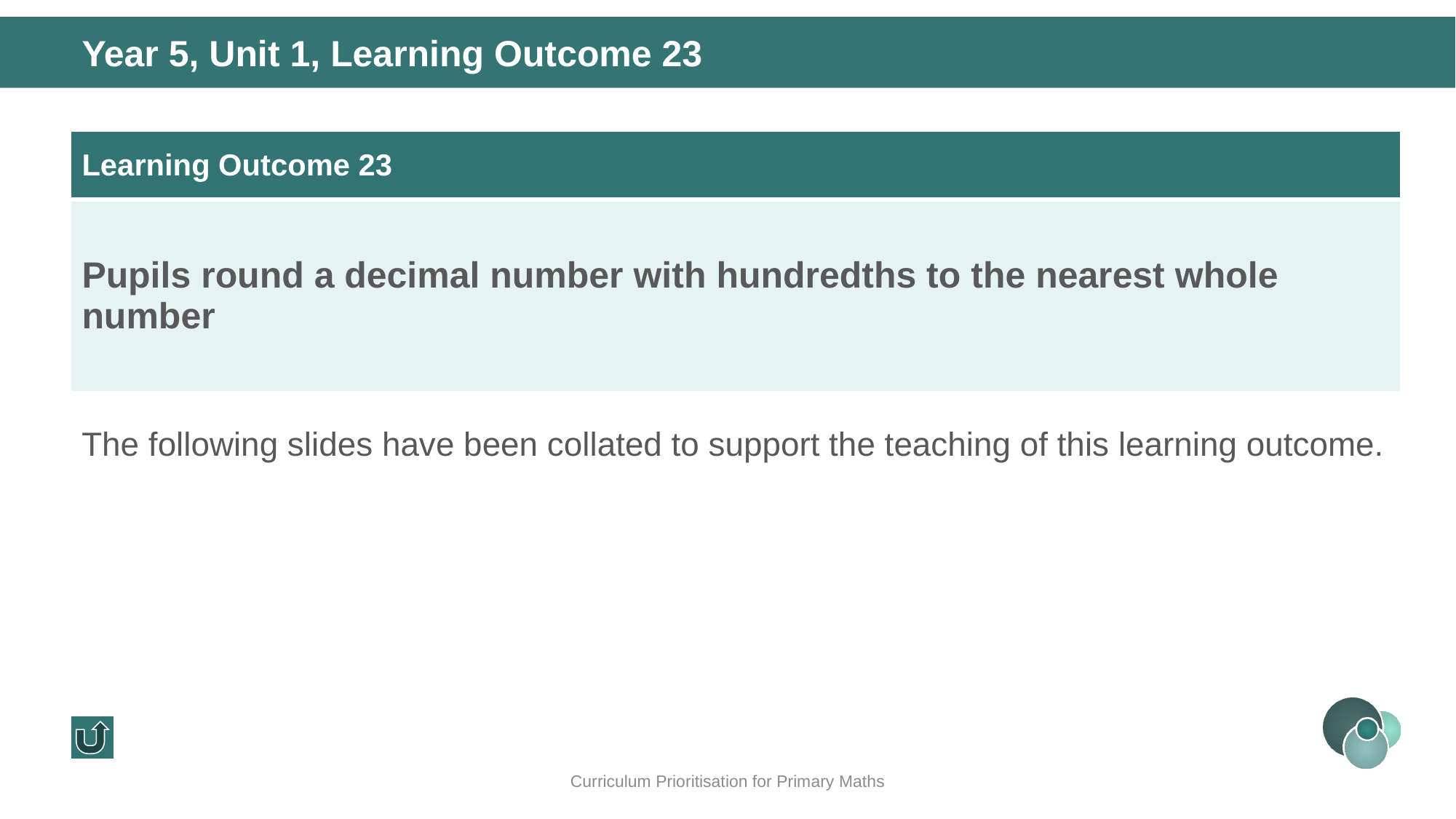

Year 5, Unit 1, Learning Outcome 23
| Learning Outcome 23 |
| --- |
| Pupils round a decimal number with hundredths to the nearest whole number |
The following slides have been collated to support the teaching of this learning outcome.

Curriculum Prioritisation for Primary Maths